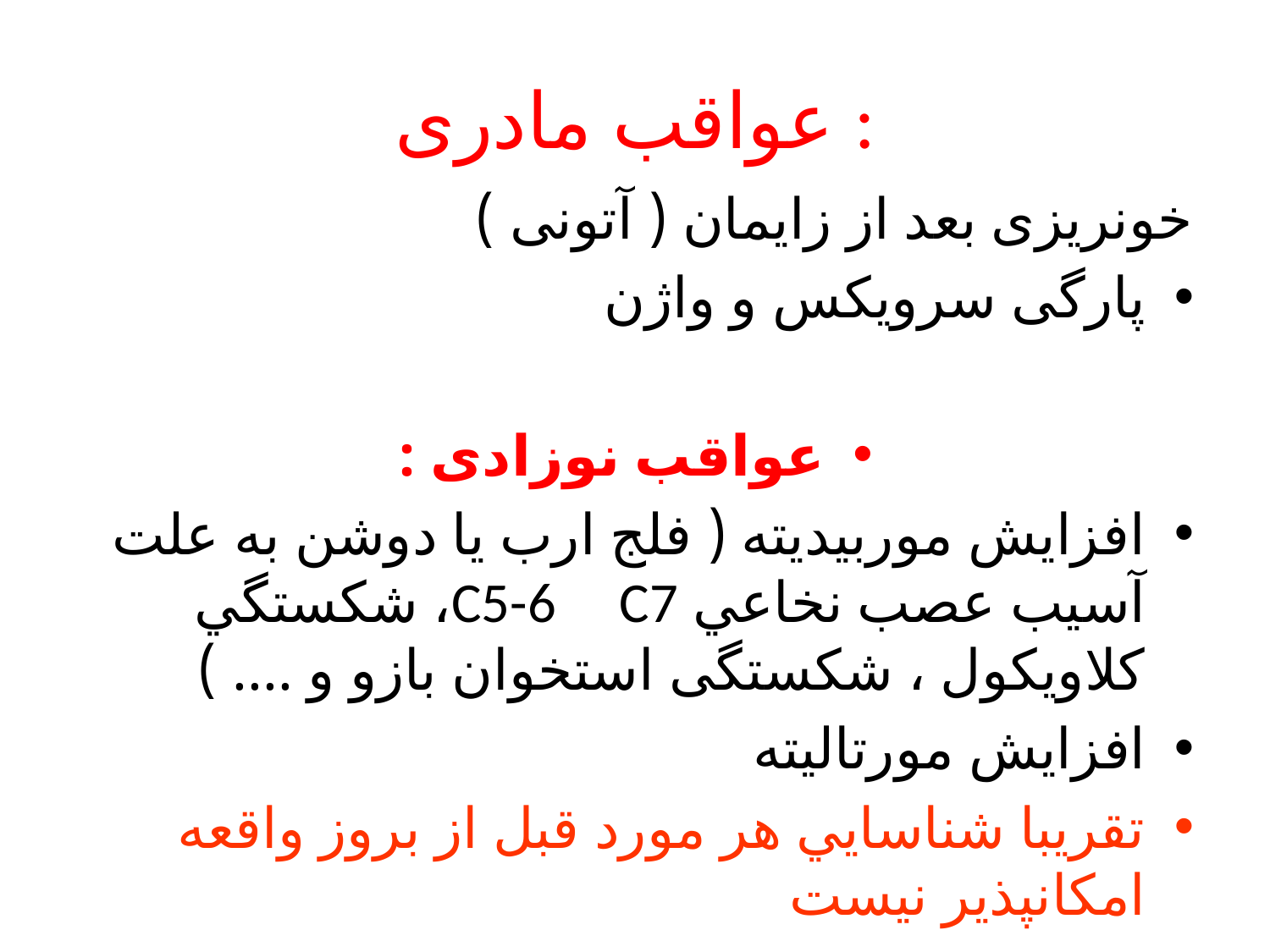

# عواقب مادری :
خونریزی بعد از زایمان ( آتونی )
پارگی سرویکس و واژن

عواقب نوزادی :
افزایش موربیدیته ( فلج ارب يا دوشن به علت آسيب عصب نخاعي C5-6     C7، شكستگي كلاويكول ، شکستگی استخوان بازو و .... )
افزایش مورتالیته
تقريبا شناسايي هر مورد قبل از بروز واقعه امكانپذير نيست